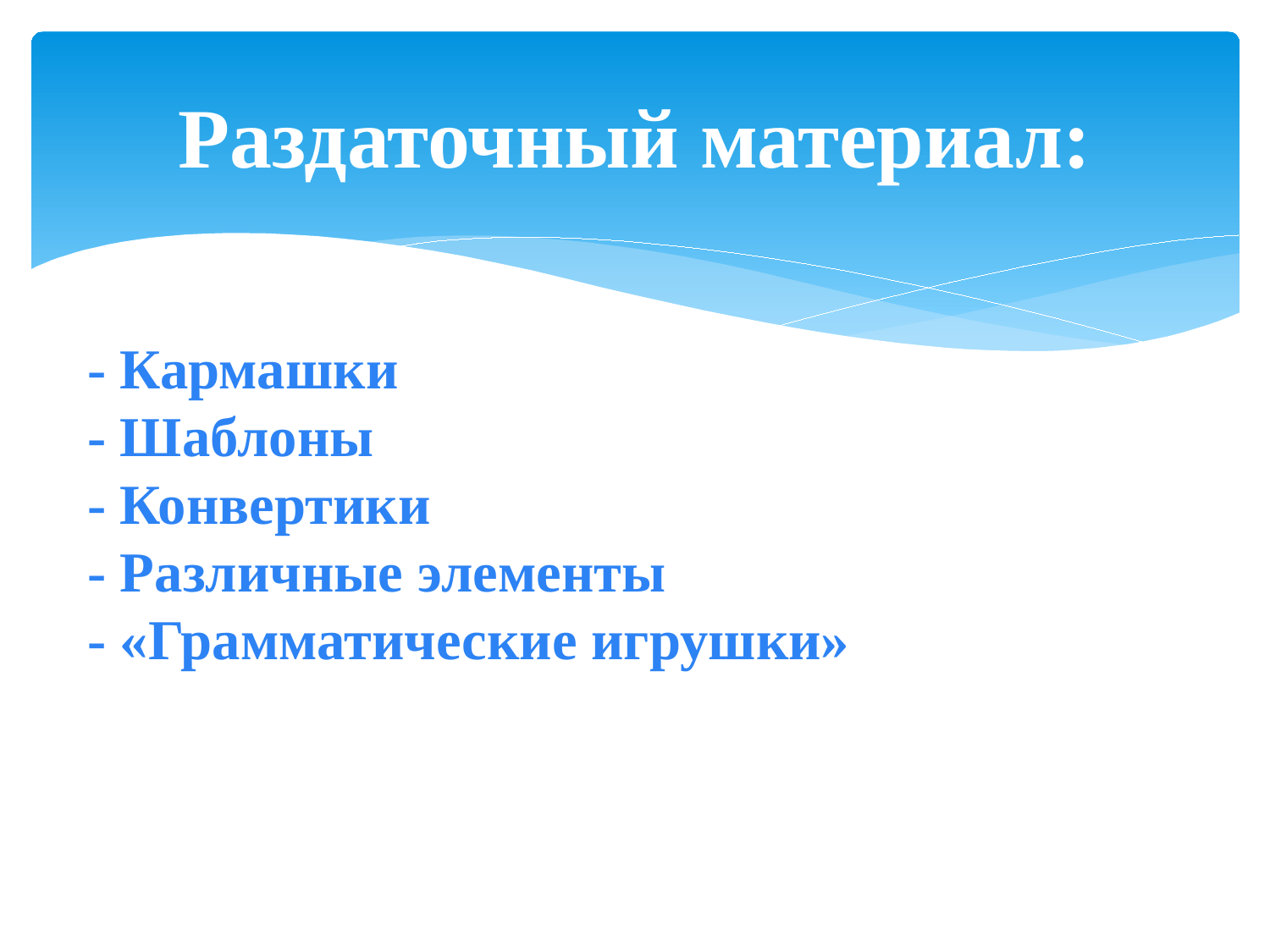

# Раздаточный материал:
- Кармашки
- Шаблоны
- Конвертики
- Различные элементы
- «Грамматические игрушки»